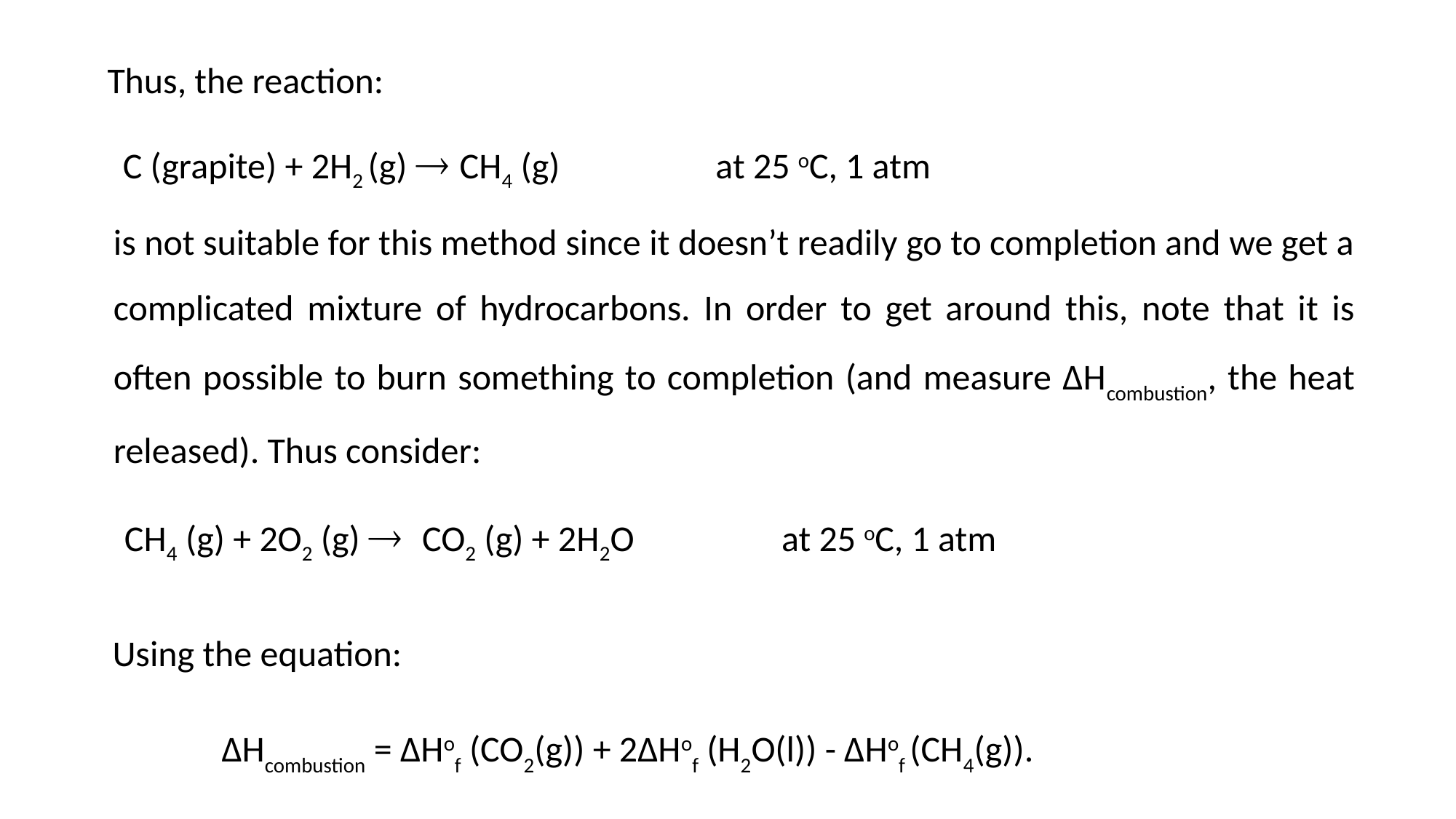

Thus, the reaction:
C (grapite) + 2H2 (g) → CH4 (g)                   at 25 oC, 1 atm
is not suitable for this method since it doesn’t readily go to completion and we get a complicated mixture of hydrocarbons. In order to get around this, note that it is often possible to burn something to completion (and measure ΔHcombustion, the heat released). Thus consider:
CH4 (g) + 2O2 (g) →  CO2 (g) + 2H2O                  at 25 oC, 1 atm
Using the equation:
	ΔHcombustion = ΔHof (CO2(g)) + 2ΔHof (H2O(l)) - ΔHof (CH4(g)).